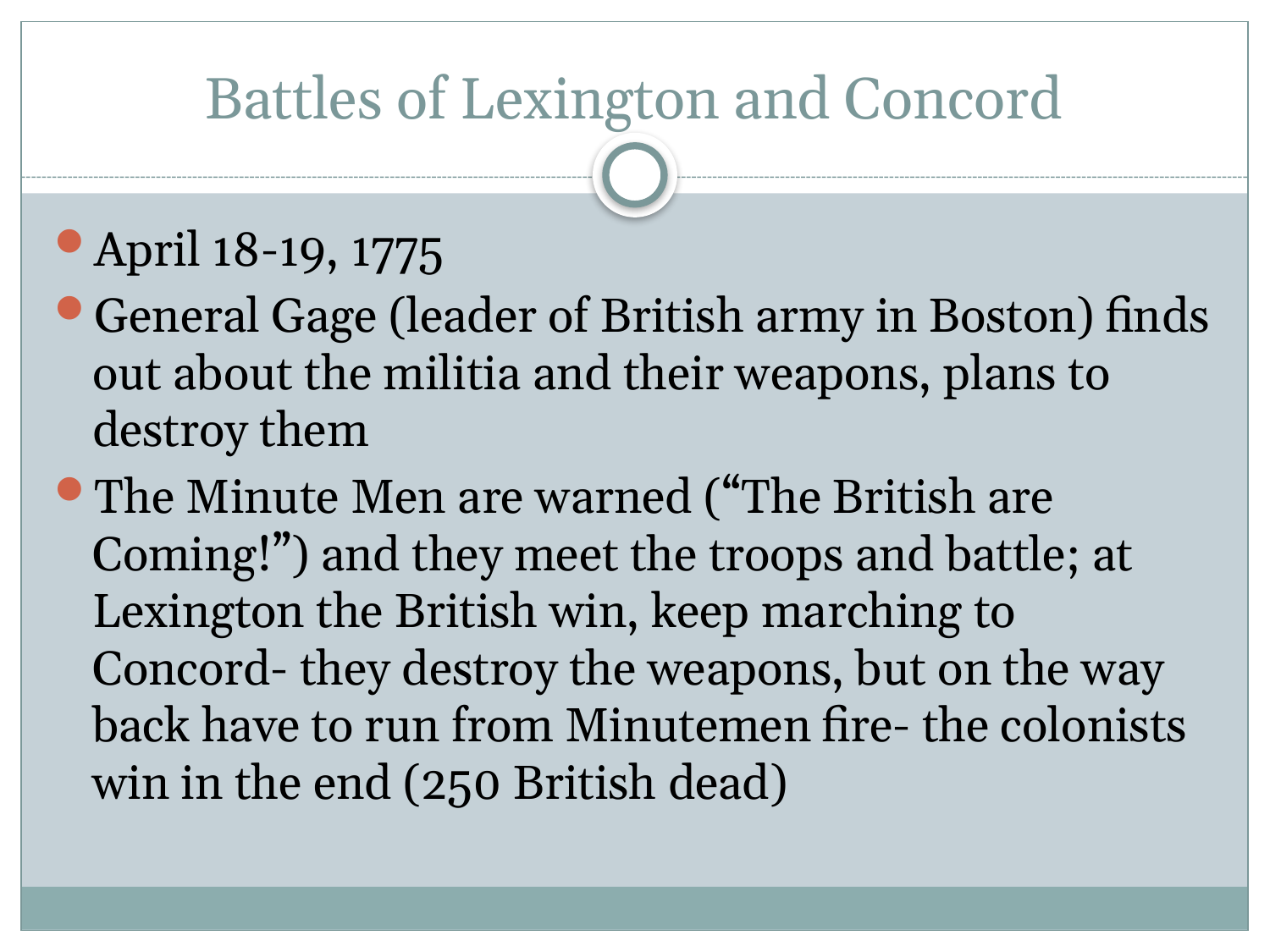

# Battles of Lexington and Concord
April 18-19, 1775
General Gage (leader of British army in Boston) finds out about the militia and their weapons, plans to destroy them
The Minute Men are warned (“The British are Coming!”) and they meet the troops and battle; at Lexington the British win, keep marching to Concord- they destroy the weapons, but on the way back have to run from Minutemen fire- the colonists win in the end (250 British dead)